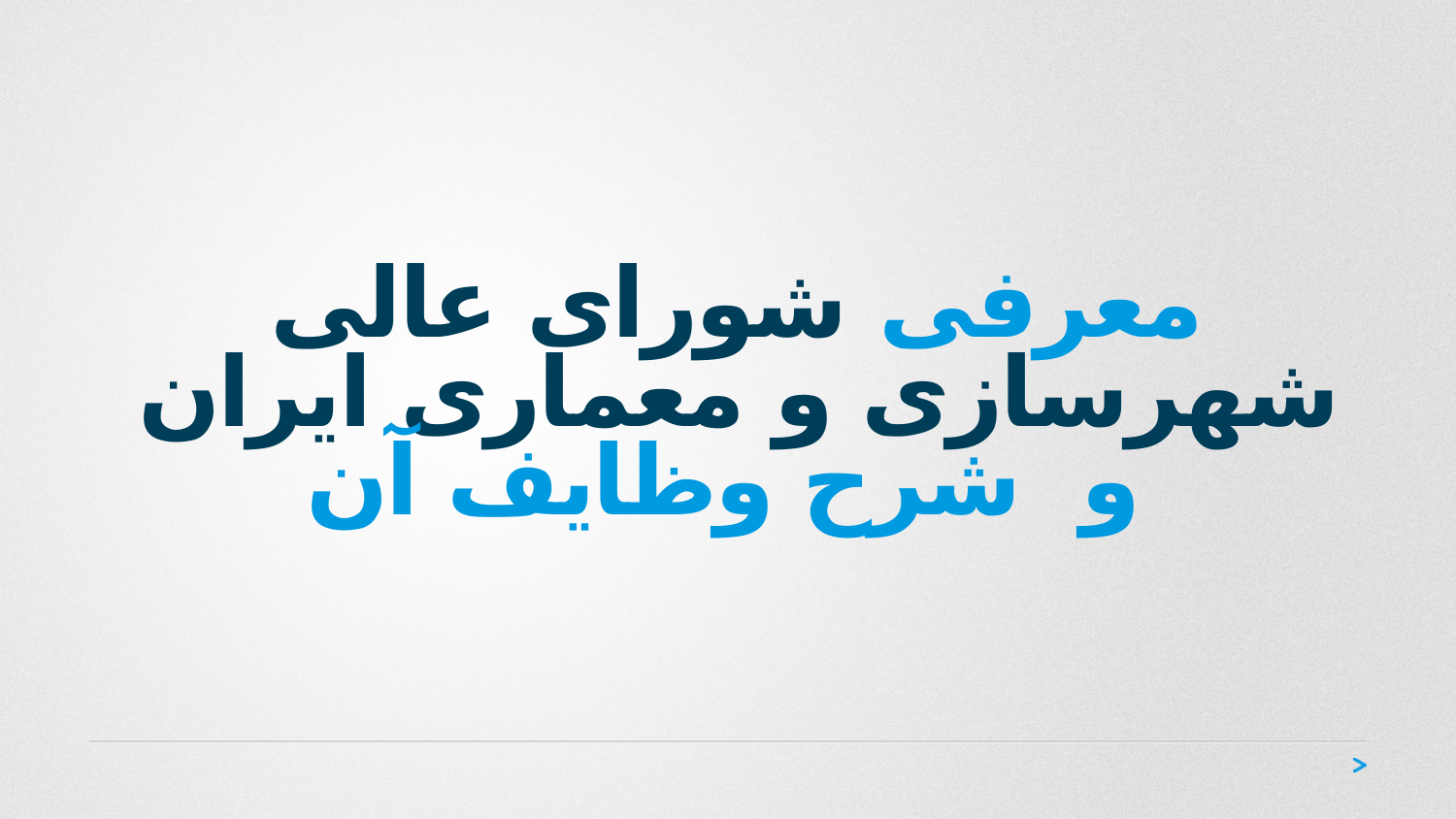

# معرفی شورای عالی شهرسازی و معماری ایران و  شرح وظایف آن